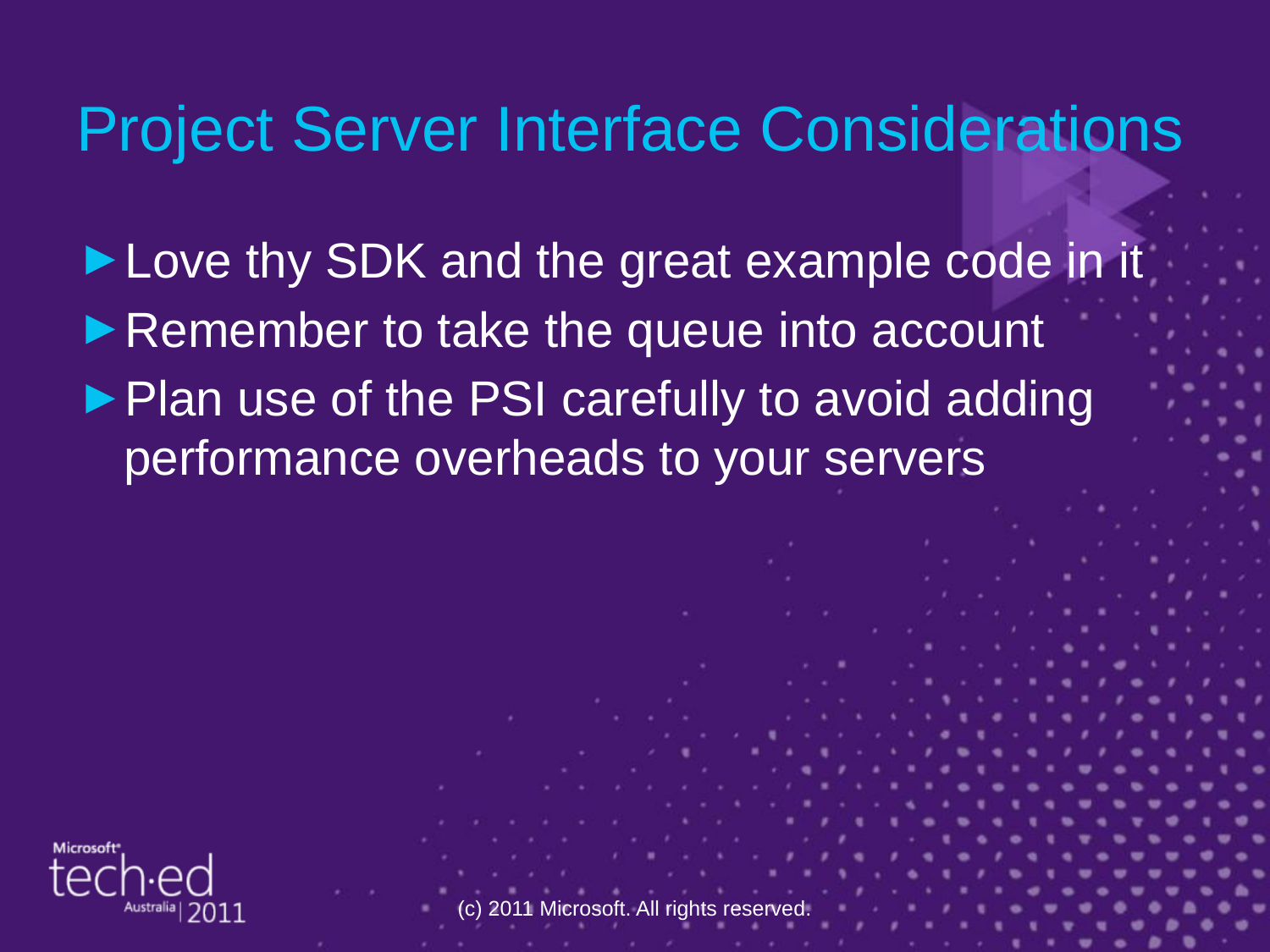

# Project Server Interface Considerations
Love thy SDK and the great example code in it
Remember to take the queue into account
Plan use of the PSI carefully to avoid adding performance overheads to your servers

(c) 2011 Microsoft. All rights reserved.